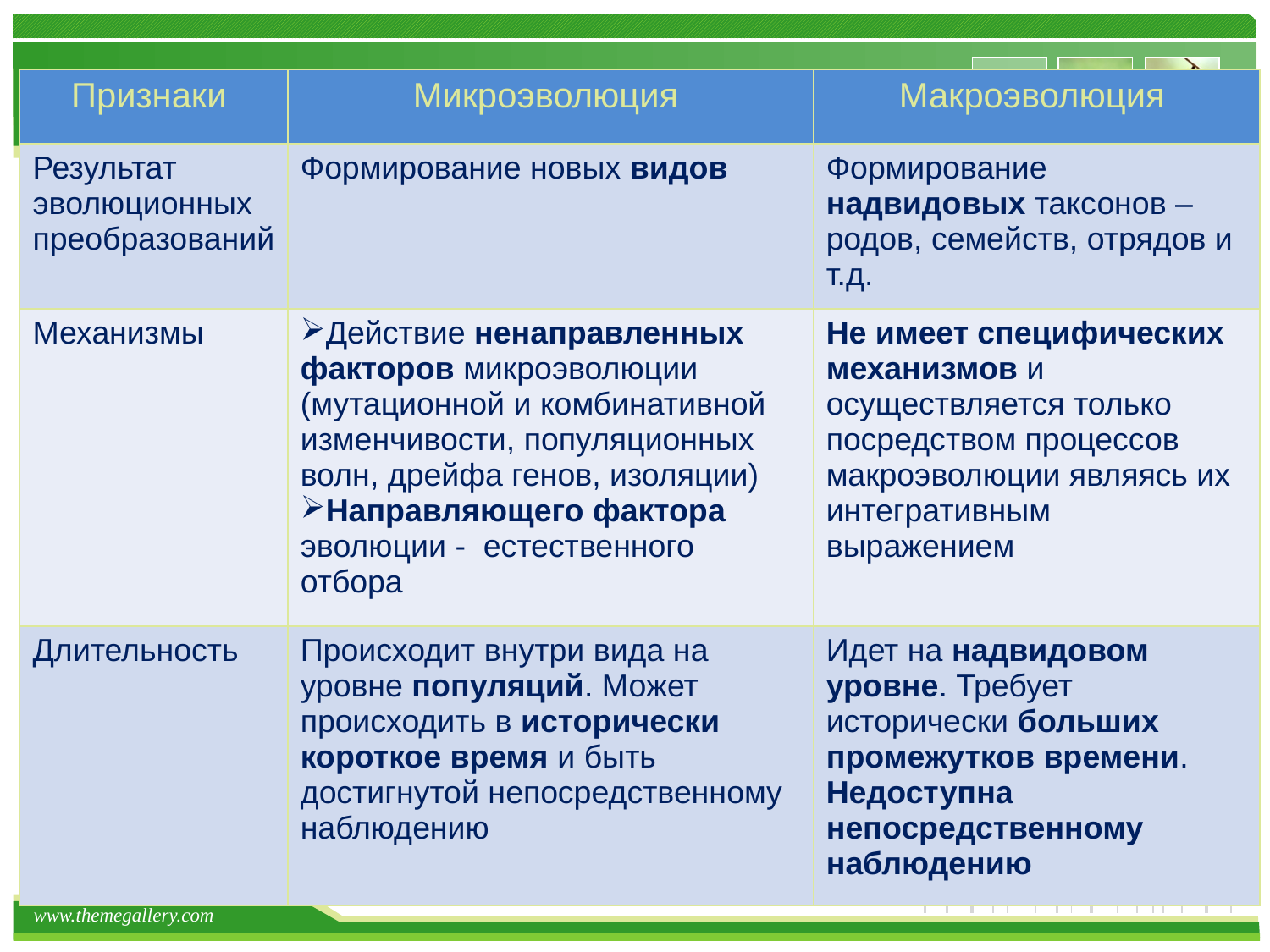

| Признаки | Микроэволюция | Макроэволюция |
| --- | --- | --- |
| Результат эволюционных преобразований | Формирование новых видов | Формирование надвидовых таксонов – родов, семейств, отрядов и т.д. |
| Механизмы | Действие ненаправленных факторов микроэволюции (мутационной и комбинативной изменчивости, популяционных волн, дрейфа генов, изоляции) Направляющего фактора эволюции - естественного отбора | Не имеет специфических механизмов и осуществляется только посредством процессов макроэволюции являясь их интегративным выражением |
| Длительность | Происходит внутри вида на уровне популяций. Может происходить в исторически короткое время и быть достигнутой непосредственному наблюдению | Идет на надвидовом уровне. Требует исторически больших промежутков времени. Недоступна непосредственному наблюдению |